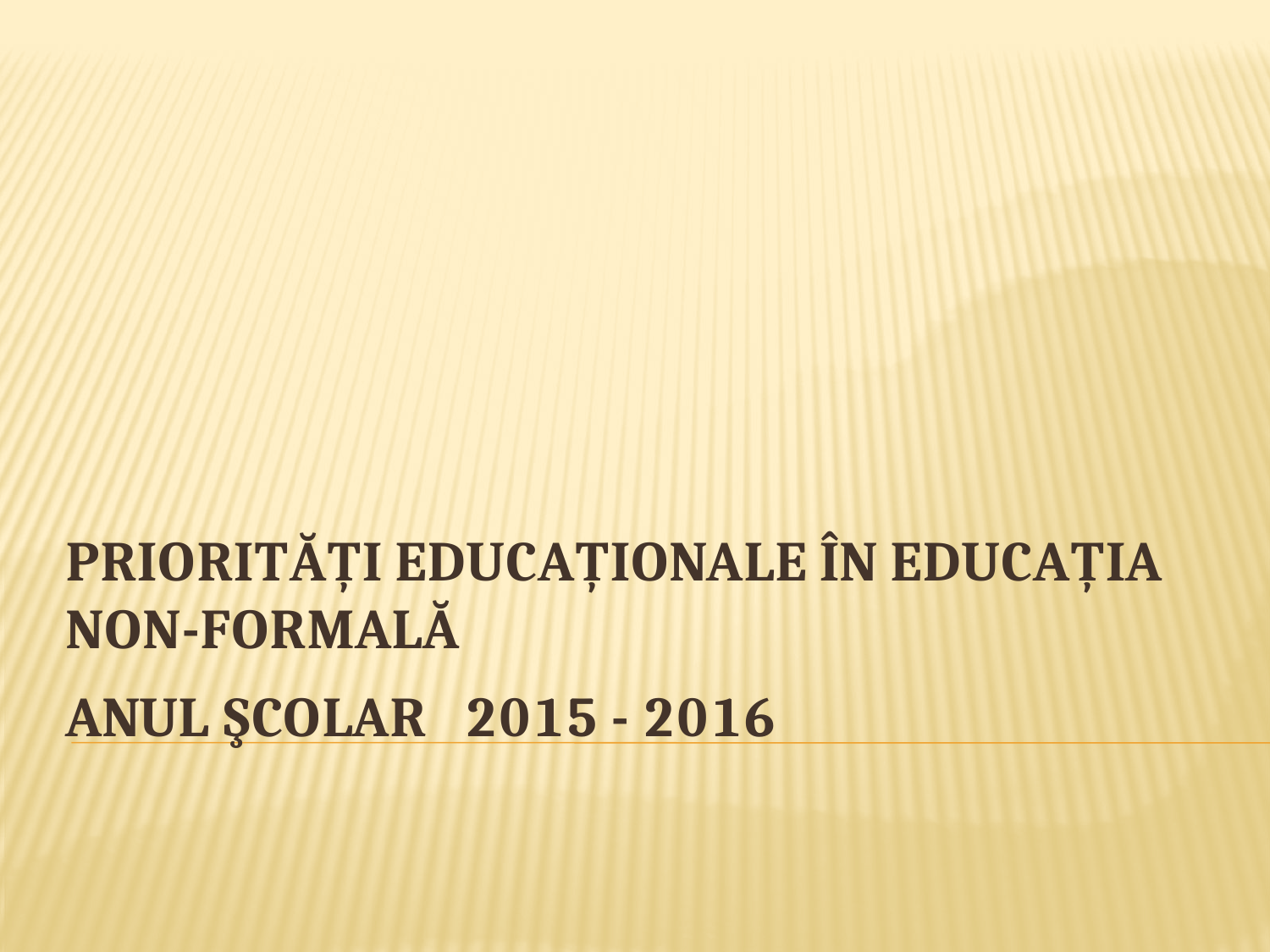

PRIORITĂŢI EDUCAŢIONALE ÎN EDUCAŢIA NON-FORMALĂ
# ANUL ŞCOLAR   2015 - 2016